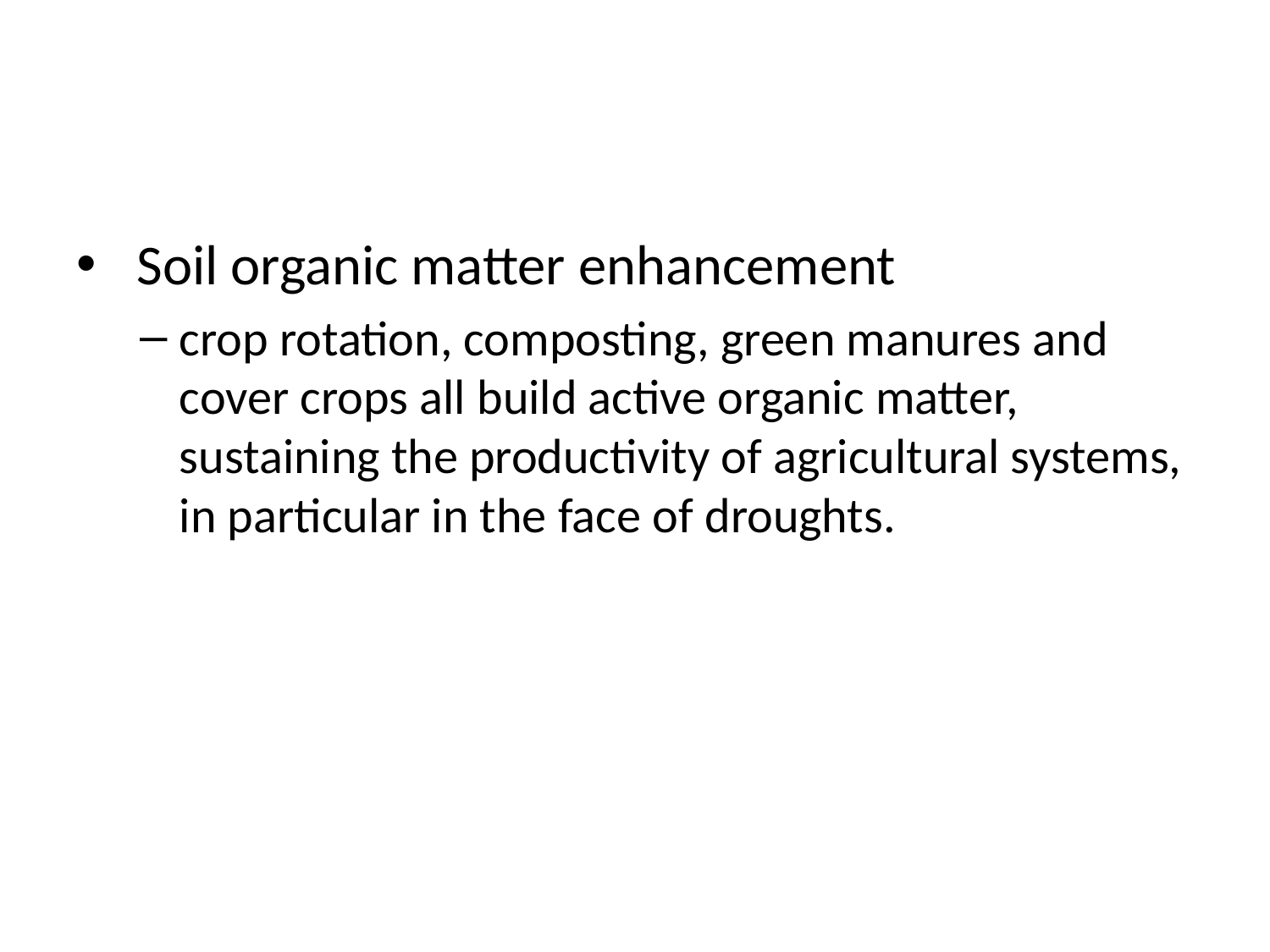

#
 Soil organic matter enhancement
crop rotation, composting, green manures and cover crops all build active organic matter, sustaining the productivity of agricultural systems, in particular in the face of droughts.